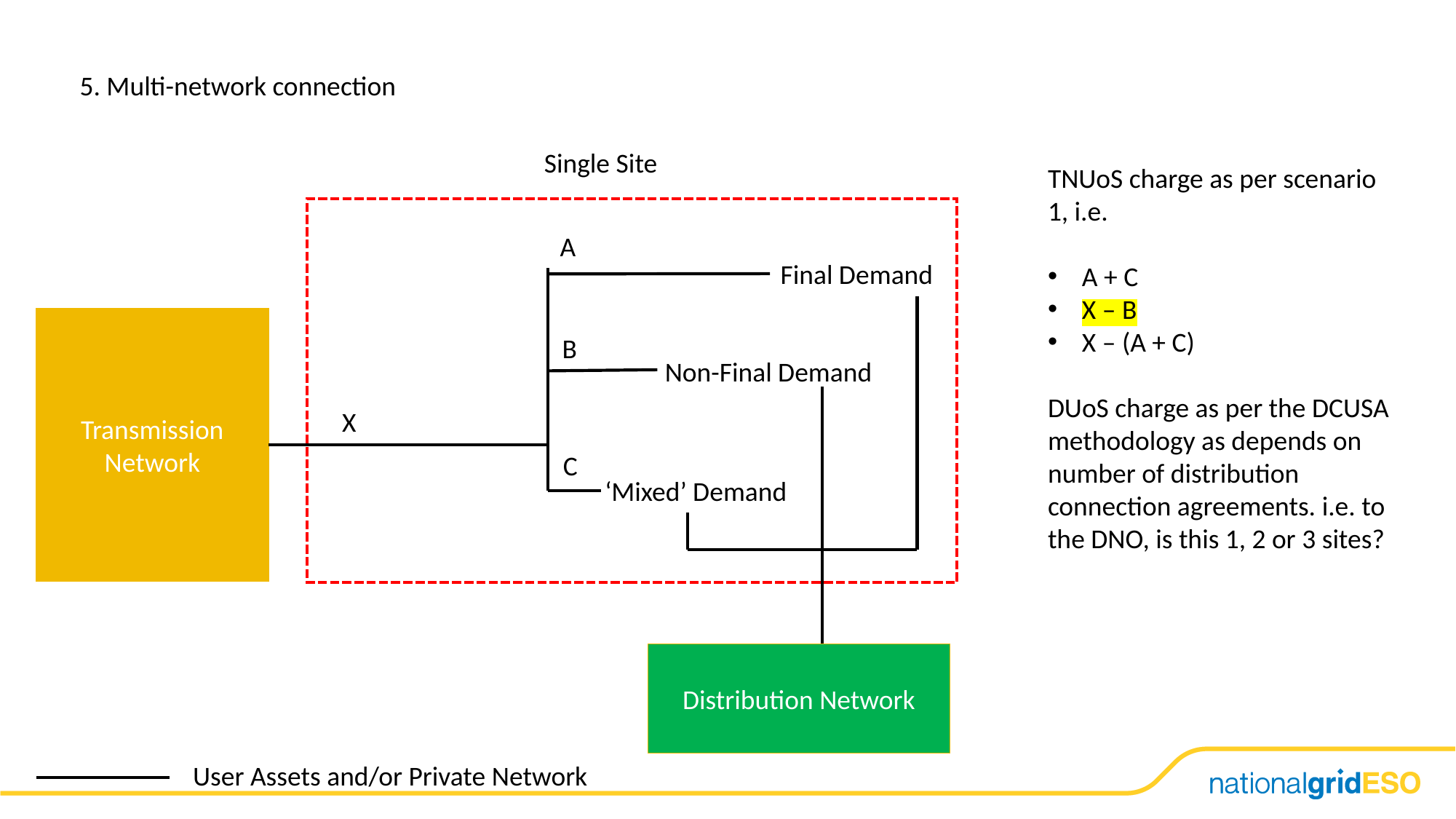

5. Multi-network connection
Single Site
TNUoS charge as per scenario 1, i.e.

A + C
X – B
X – (A + C)

DUoS charge as per the DCUSA methodology as depends on number of distribution connection agreements. i.e. to the DNO, is this 1, 2 or 3 sites?

A
Final Demand

Transmission Network

B
Non-Final Demand
X
C
‘Mixed’ Demand

Distribution Network

User Assets and/or Private Network